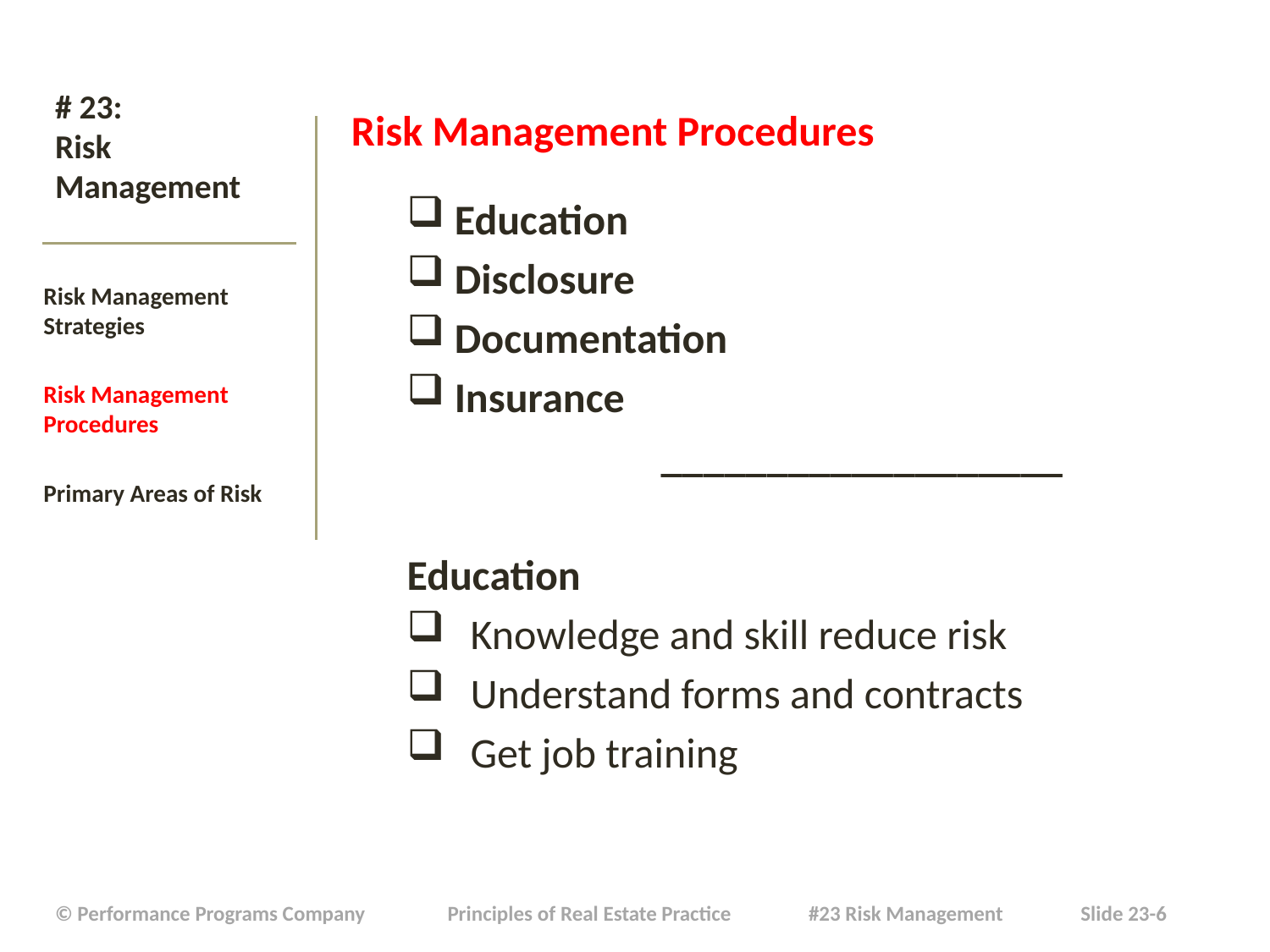

Risk Management Procedures

Education
Disclosure
Documentation
Insurance
		___________________

Education
Knowledge and skill reduce risk
Understand forms and contracts
Get job training

# # 23: Risk Management

Risk Management Strategies

Risk Management Procedures

Primary Areas of Risk

| © Performance Programs Company Principles of Real Estate Practice #23 Risk Management Slide 23-6 |
| --- |